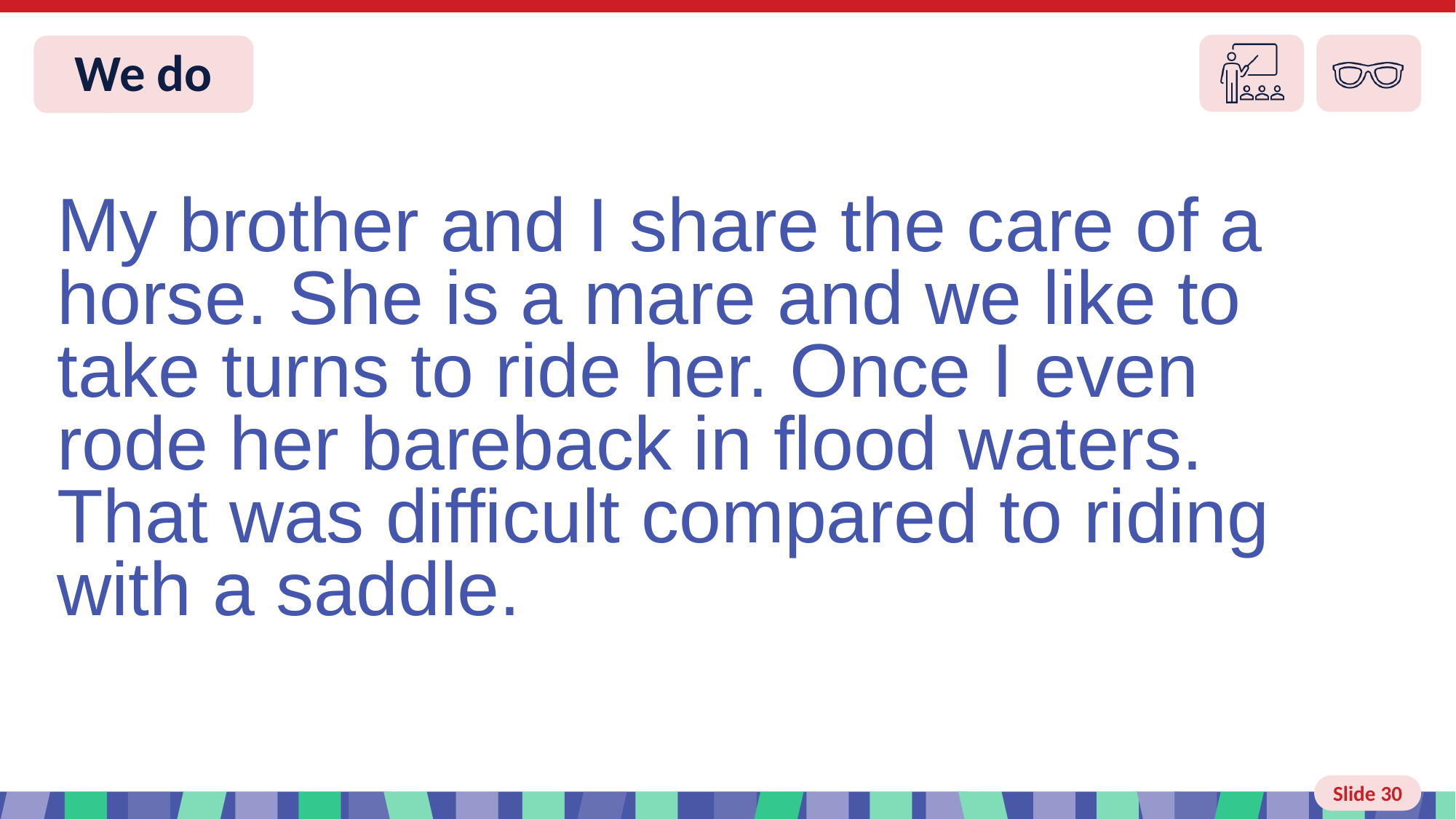

Slide 30 We do
My brother and I share the care of a horse. She is a mare and we like to take turns to ride her. Once I even rode her bareback in flood waters. That was difficult compared to riding with a saddle.